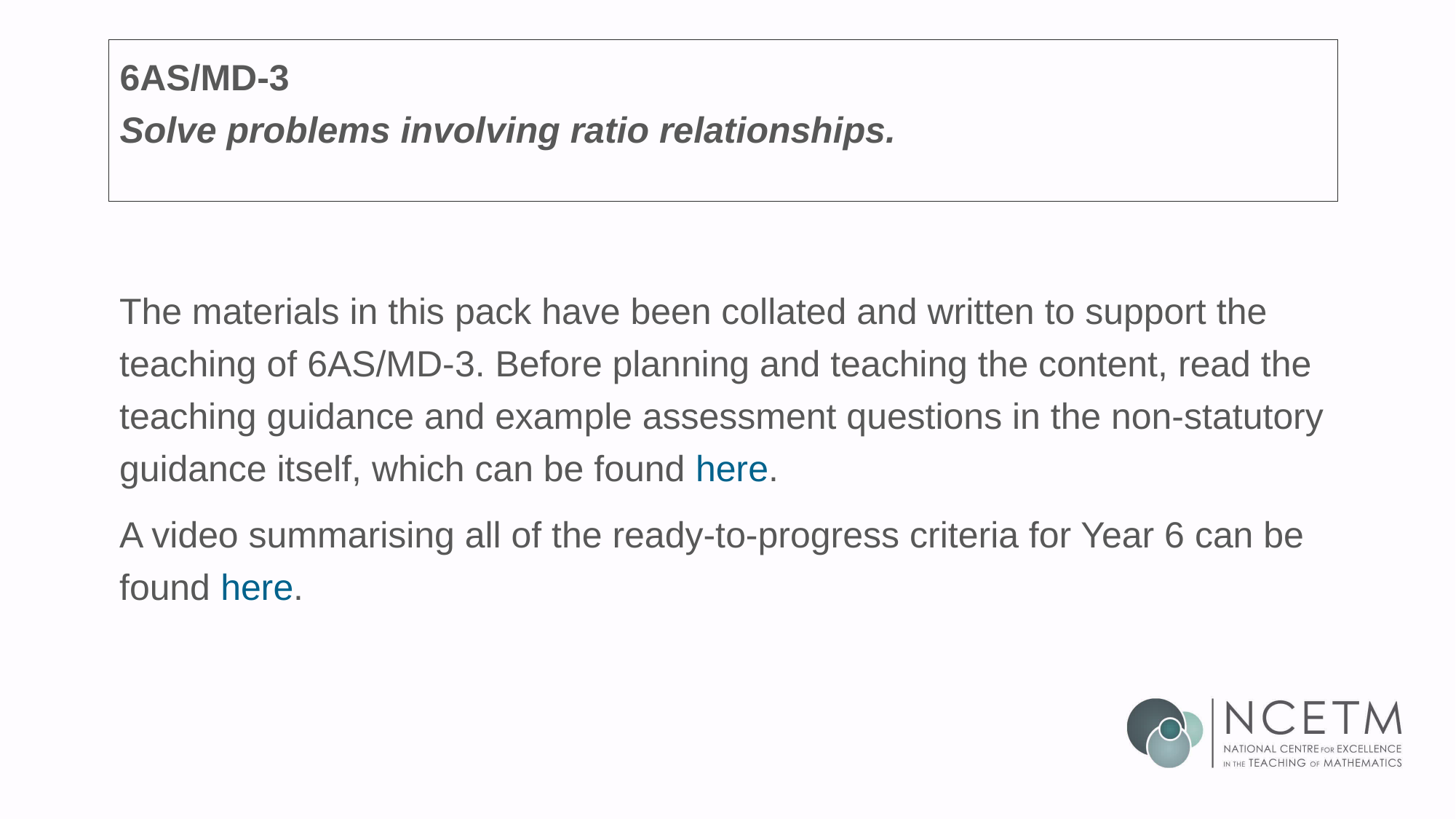

# 6AS/MD-3 Solve problems involving ratio relationships.
The materials in this pack have been collated and written to support the teaching of 6AS/MD-3. Before planning and teaching the content, read the teaching guidance and example assessment questions in the non-statutory guidance itself, which can be found here.
A video summarising all of the ready-to-progress criteria for Year 6 can be found here.